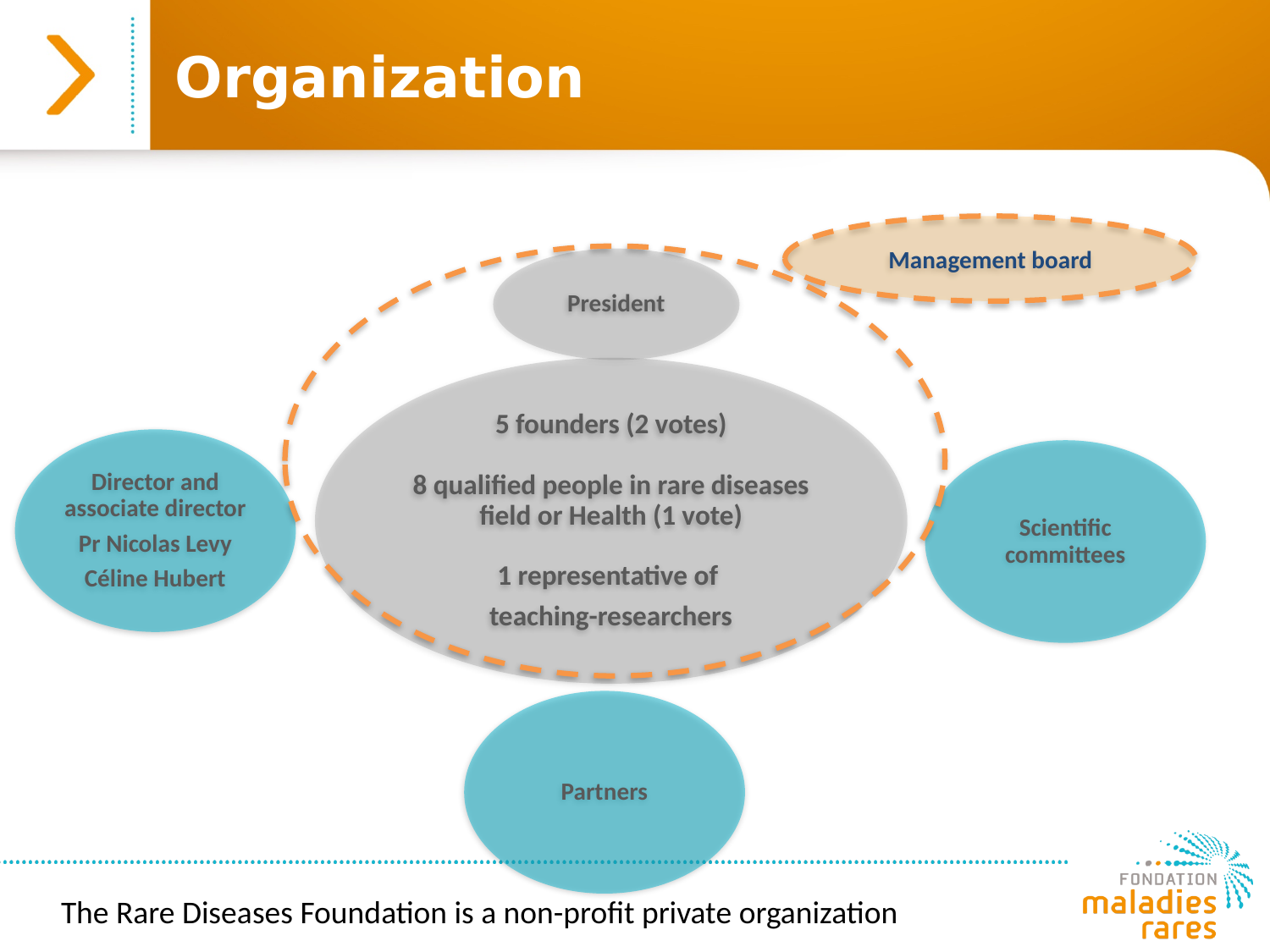

# Organization
Management board
5 founders (2 votes)

8 qualified people in rare diseases field or Health (1 vote)

1 representative of
teaching-researchers
President
Partners
Scientific committees
Director and associate director
Pr Nicolas Levy
Céline Hubert

The Rare Diseases Foundation is a non-profit private organization